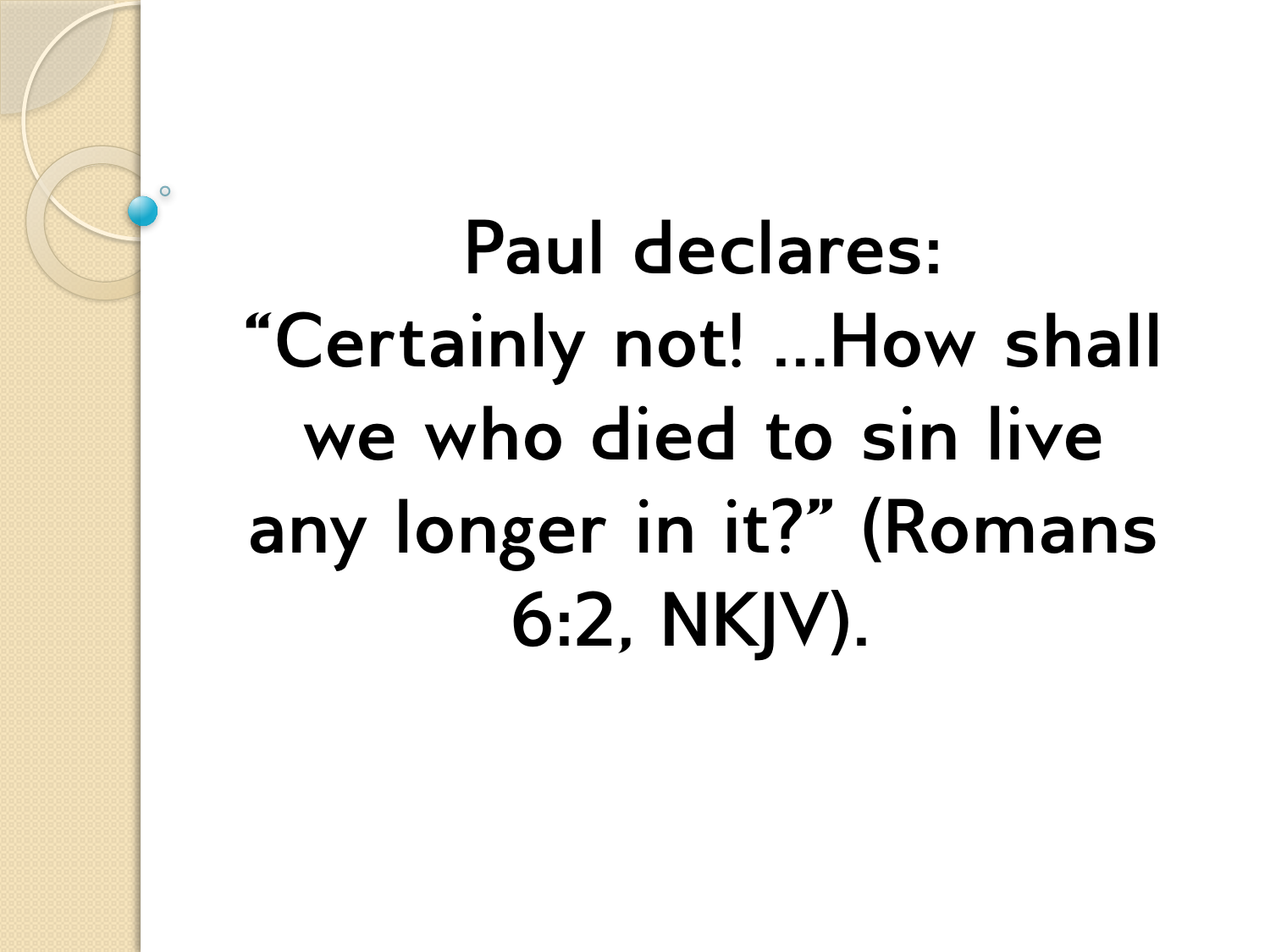

Paul declares:
“Certainly not! …How shall we who died to sin live any longer in it?” (Romans 6:2, NKJV).